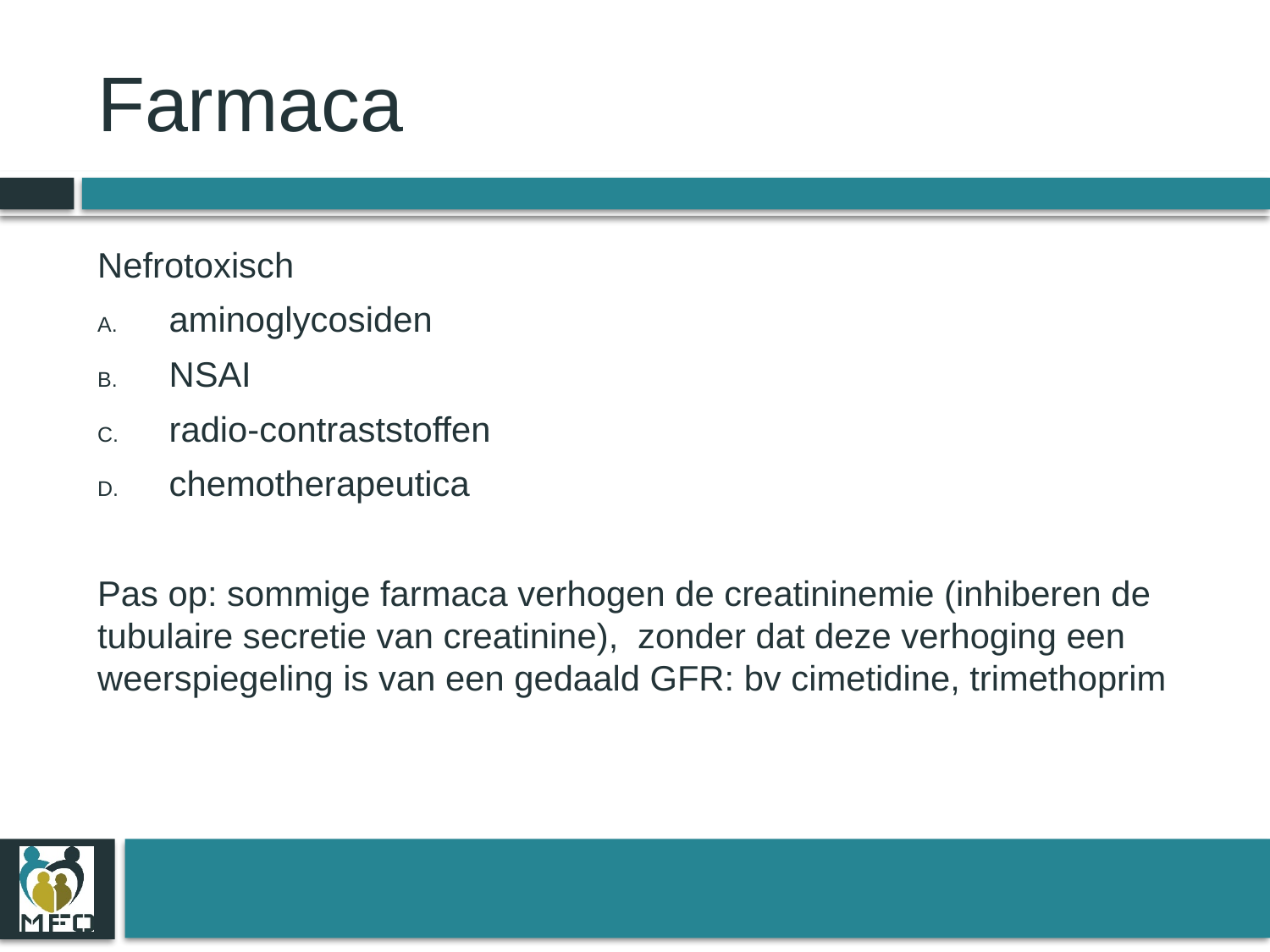

# Farmaca
Nefrotoxisch
aminoglycosiden
NSAI
radio-contraststoffen
chemotherapeutica

Pas op: sommige farmaca verhogen de creatininemie (inhiberen de tubulaire secretie van creatinine),  zonder dat deze verhoging een weerspiegeling is van een gedaald GFR: bv cimetidine, trimethoprim